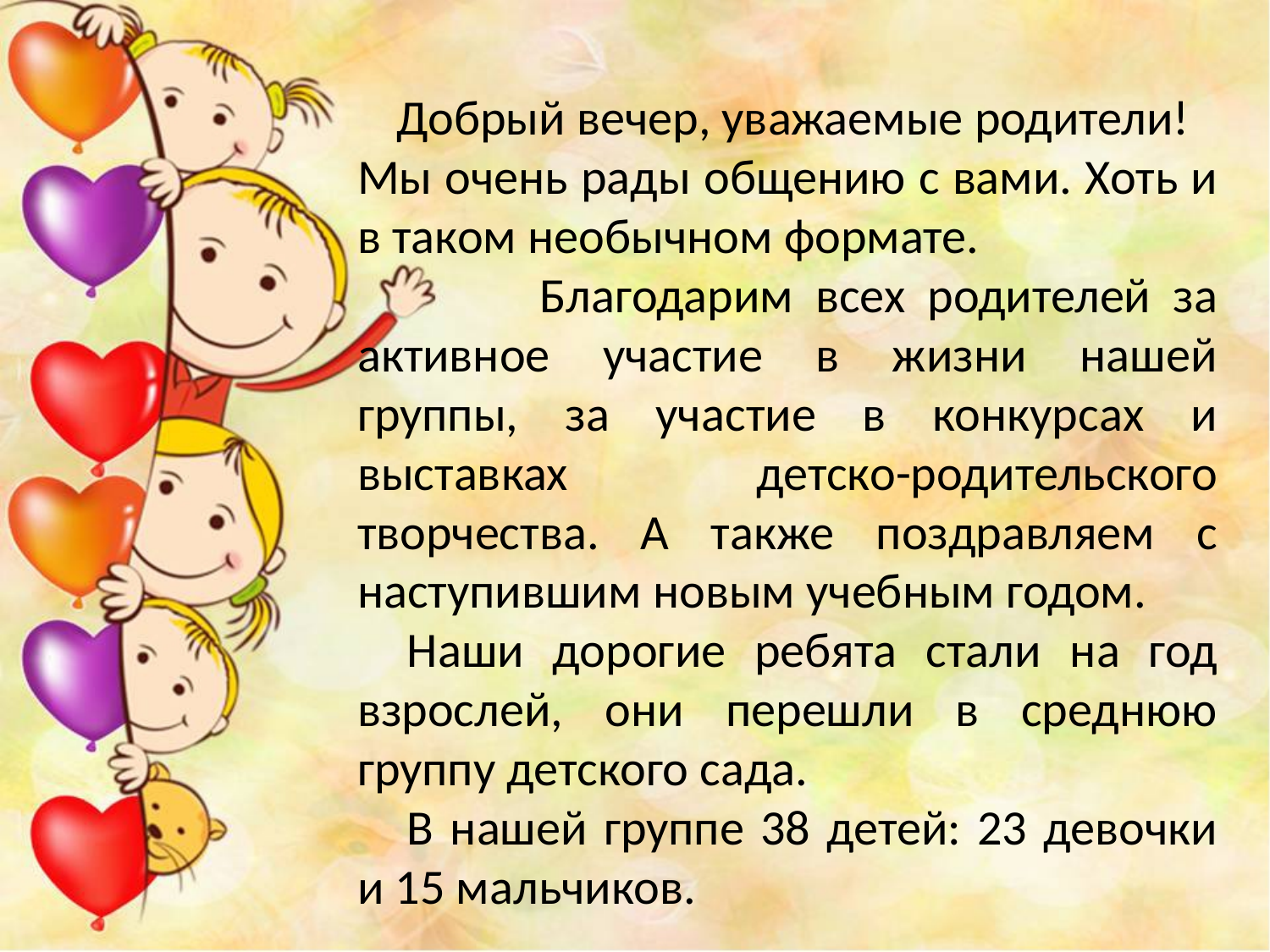

Добрый вечер, уважаемые родители!
Мы очень рады общению с вами. Хоть и в таком необычном формате.
      Благодарим всех родителей за активное участие в жизни нашей группы, за участие в конкурсах и выставках детско-родительского творчества. А также поздравляем с наступившим новым учебным годом.
Наши дорогие ребята стали на год взрослей, они перешли в среднюю группу детского сада.
В нашей группе 38 детей: 23 девочки и 15 мальчиков.